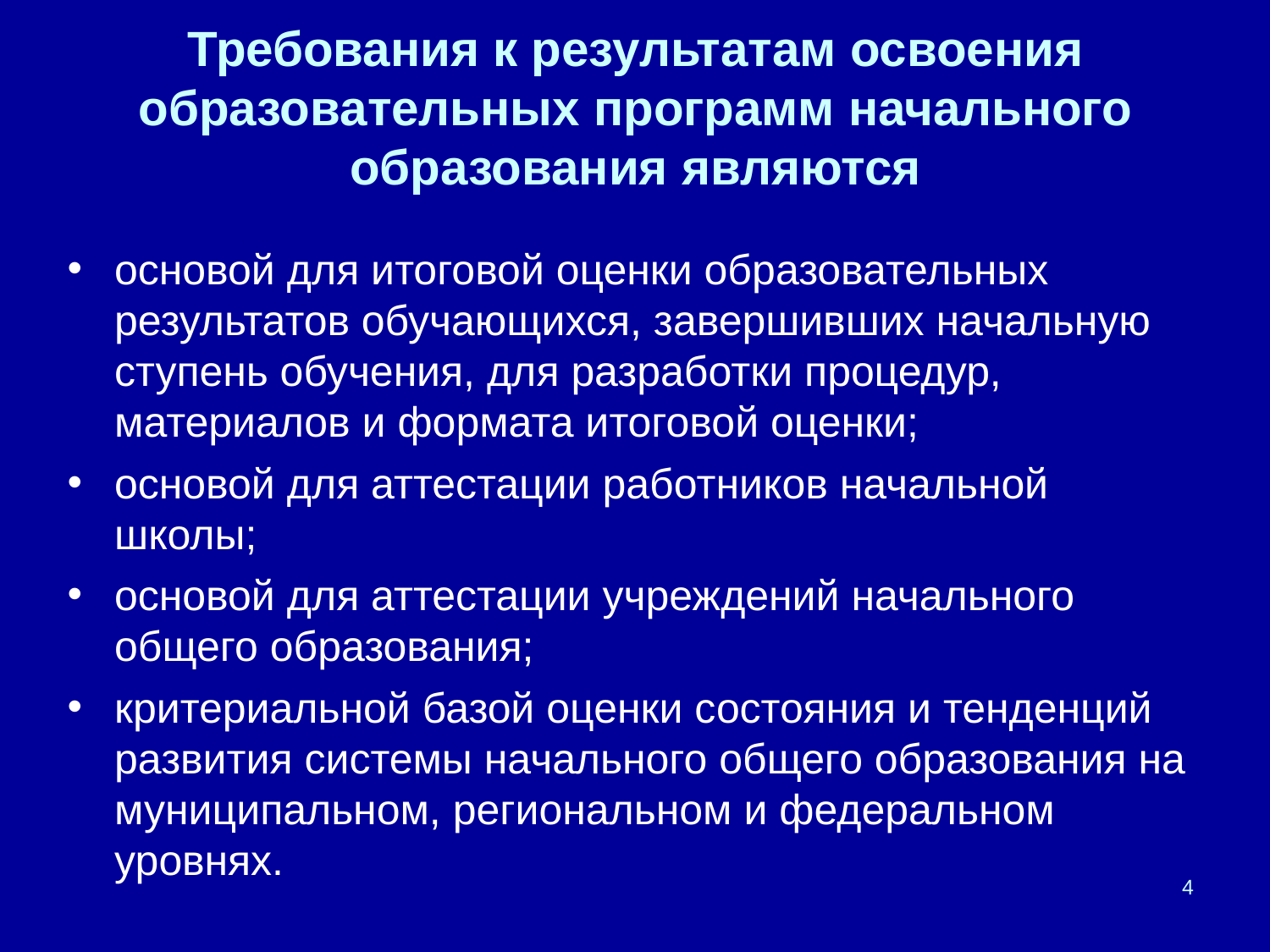

Требования к результатам освоения образовательных программ начального образования являются
основой для итоговой оценки образовательных результатов обучающихся, завершивших начальную ступень обучения, для разработки процедур, материалов и формата итоговой оценки;
основой для аттестации работников начальной школы;
основой для аттестации учреждений начального общего образования;
критериальной базой оценки состояния и тенденций развития системы начального общего образования на муниципальном, региональном и федеральном уровнях.
4